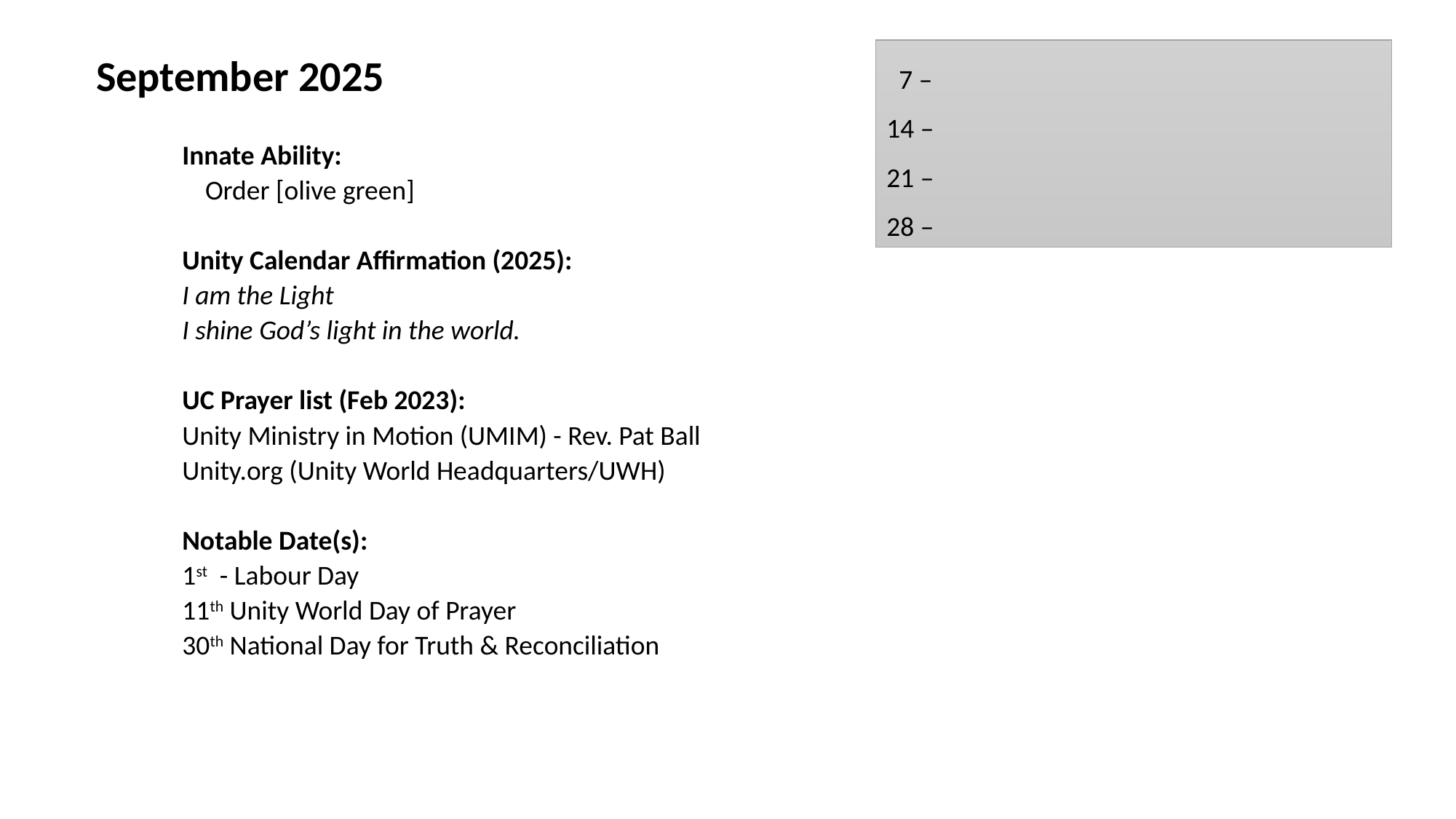

September 2025

Innate Ability:
	Order [olive green]

Unity Calendar Affirmation (2025):
I am the Light
I shine God’s light in the world.

UC Prayer list (Feb 2023):
Unity Ministry in Motion (UMIM) - Rev. Pat Ball
Unity.org (Unity World Headquarters/UWH)

Notable Date(s):
1st  - Labour Day
11th Unity World Day of Prayer
30th National Day for Truth & Reconciliation
  7 –
14 –
21 –
28 –